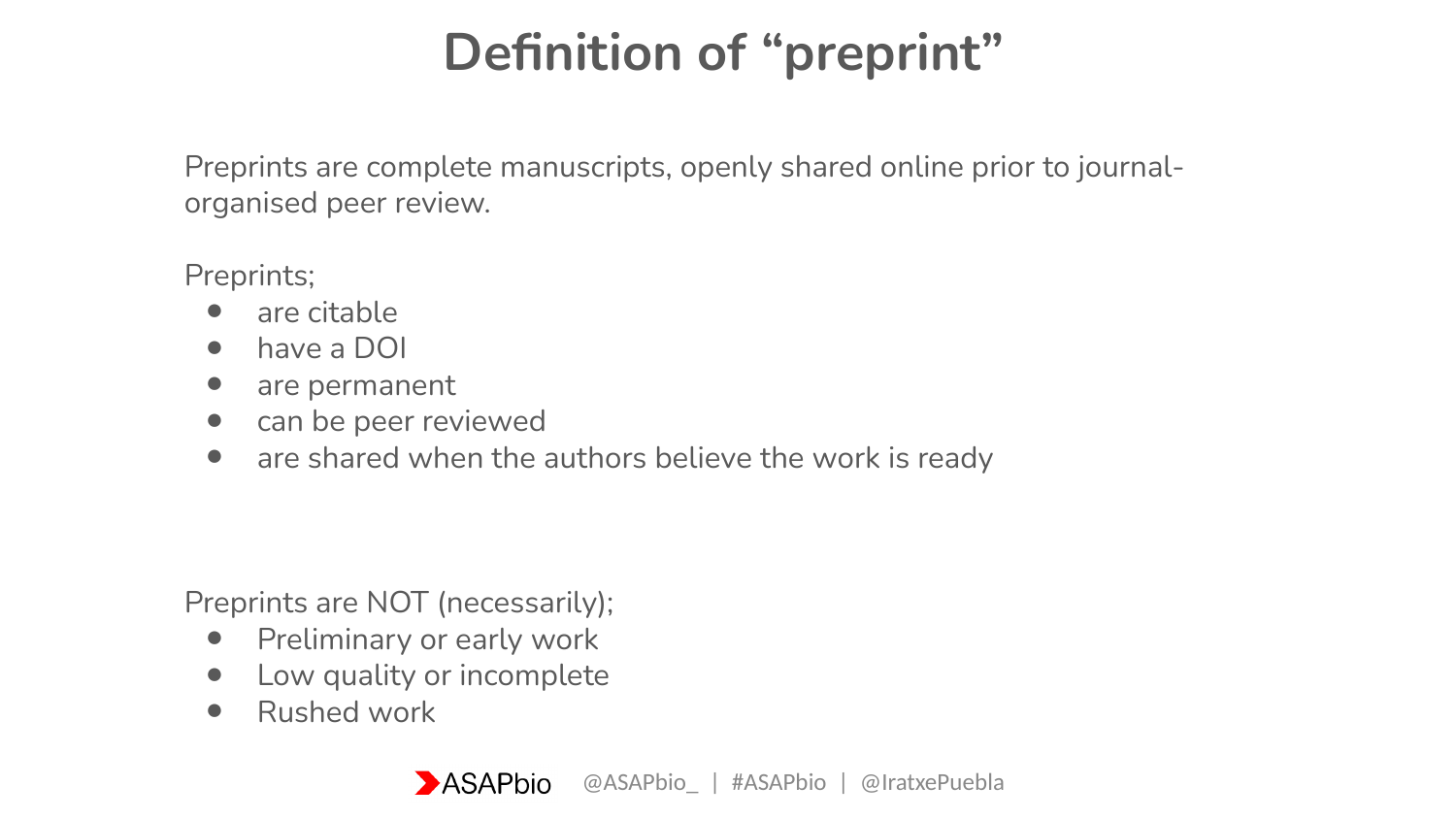

# Definition of “preprint”
Preprints are complete manuscripts, openly shared online prior to journal-organised peer review.

Preprints;
are citable
have a DOI
are permanent
can be peer reviewed
are shared when the authors believe the work is ready

Preprints are NOT (necessarily);
Preliminary or early work
Low quality or incomplete
Rushed work